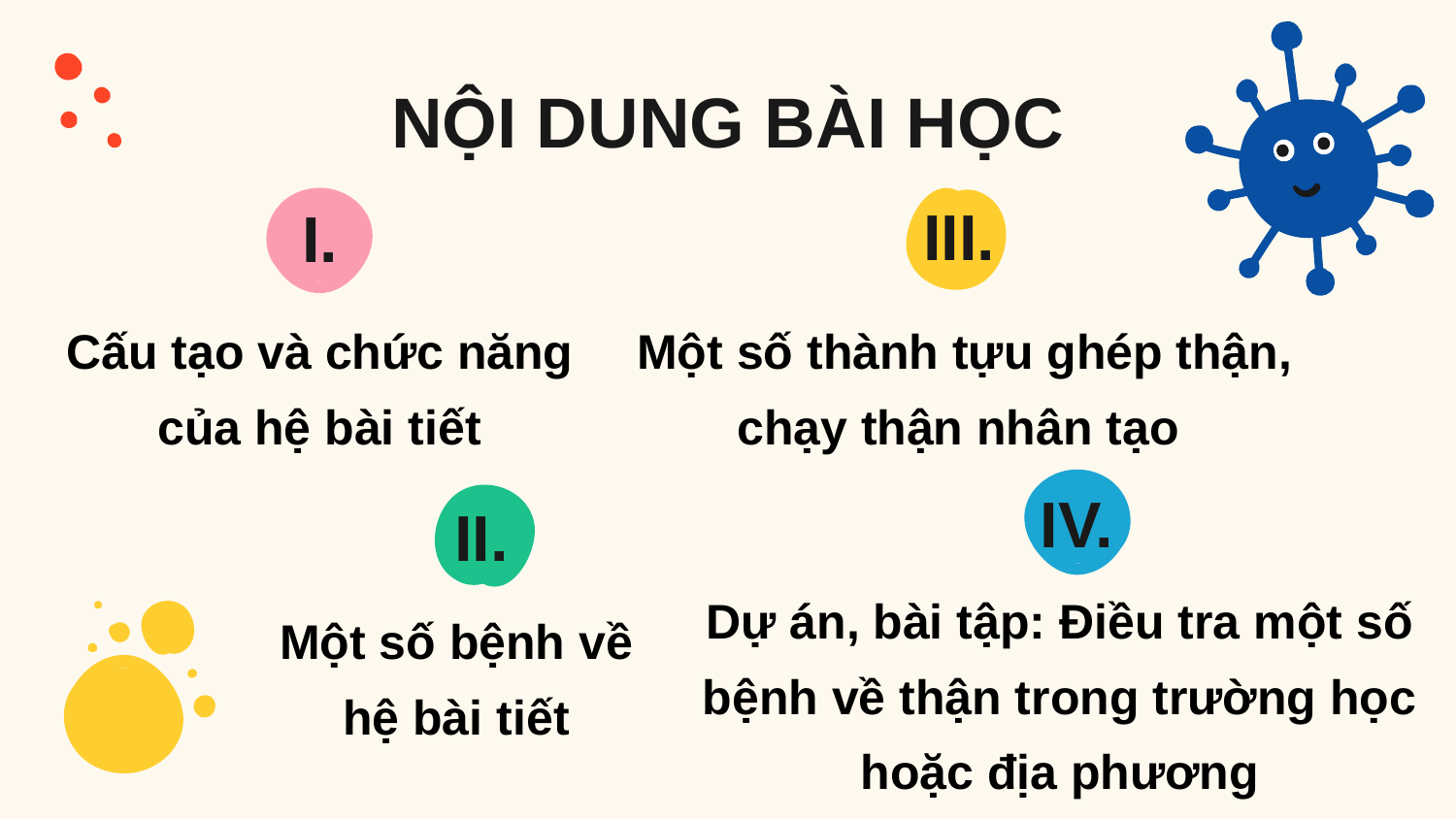

NỘI DUNG BÀI HỌC

III.
I.
Một số thành tựu ghép thận, chạy thận nhân tạo
Cấu tạo và chức năng của hệ bài tiết

IV.
II.
Dự án, bài tập: Điều tra một số bệnh về thận trong trường học hoặc địa phương
Một số bệnh về hệ bài tiết